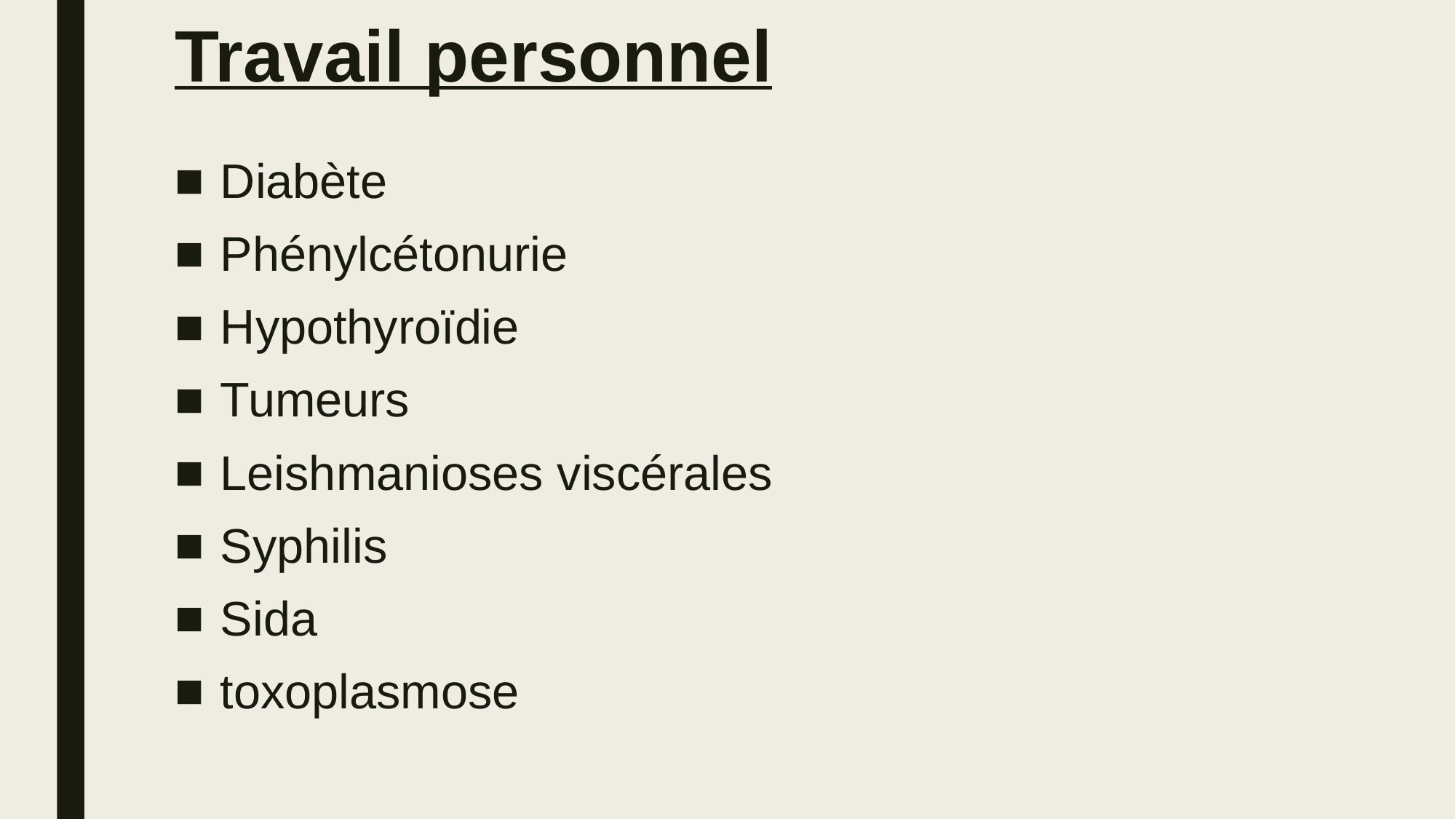

# Travail personnel
Diabète
Phénylcétonurie
Hypothyroïdie
Tumeurs
Leishmanioses viscérales
Syphilis
Sida
toxoplasmose